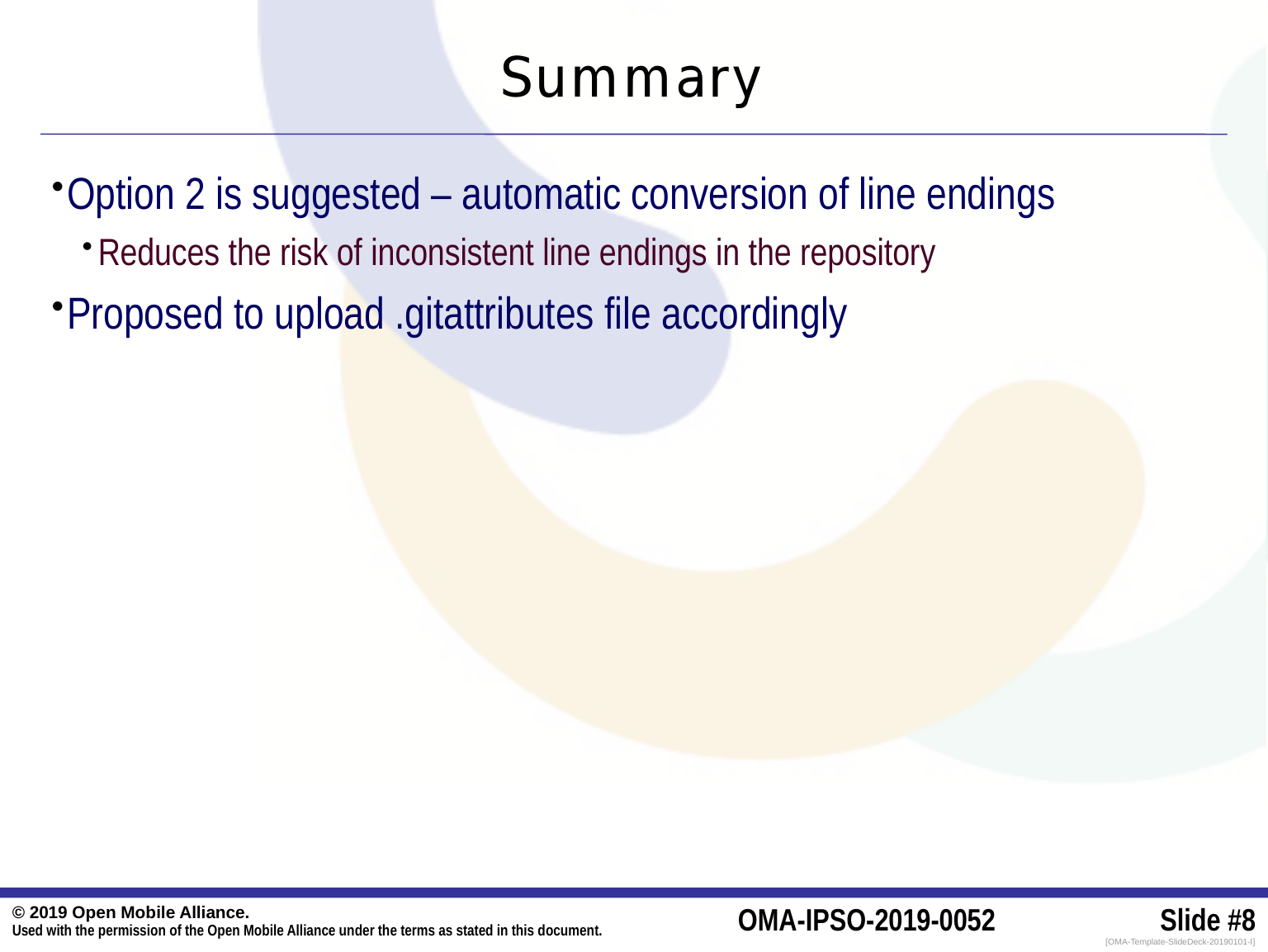

# Summary
Option 2 is suggested – automatic conversion of line endings
Reduces the risk of inconsistent line endings in the repository
Proposed to upload .gitattributes file accordingly